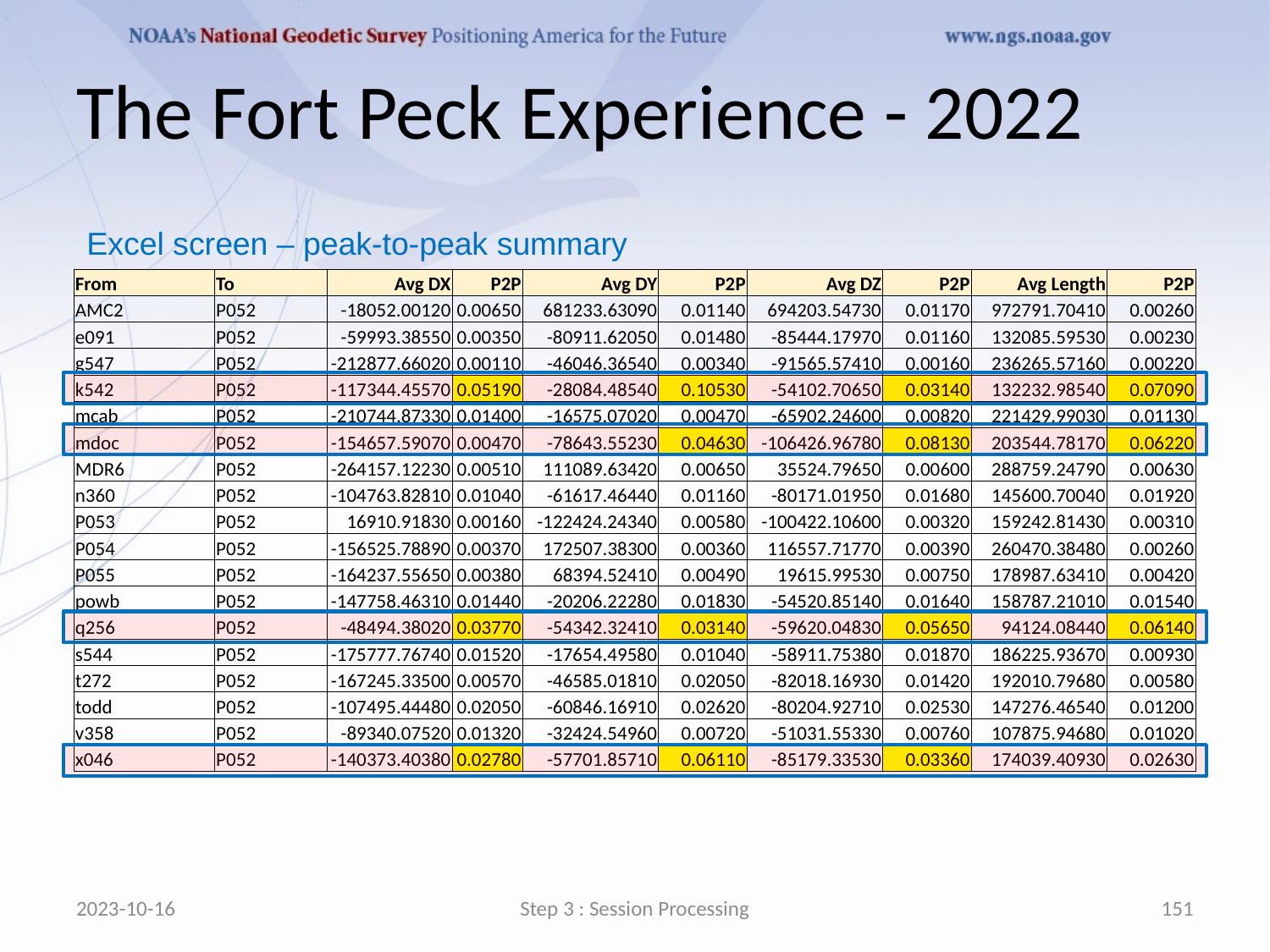

# The Fort Peck Experience - 2022
Excel screen – peak-to-peak summary
| From | To | Avg DX | P2P | Avg DY | P2P | Avg DZ | P2P | Avg Length | P2P |
| --- | --- | --- | --- | --- | --- | --- | --- | --- | --- |
| AMC2 | P052 | -18052.00120 | 0.00650 | 681233.63090 | 0.01140 | 694203.54730 | 0.01170 | 972791.70410 | 0.00260 |
| e091 | P052 | -59993.38550 | 0.00350 | -80911.62050 | 0.01480 | -85444.17970 | 0.01160 | 132085.59530 | 0.00230 |
| g547 | P052 | -212877.66020 | 0.00110 | -46046.36540 | 0.00340 | -91565.57410 | 0.00160 | 236265.57160 | 0.00220 |
| k542 | P052 | -117344.45570 | 0.05190 | -28084.48540 | 0.10530 | -54102.70650 | 0.03140 | 132232.98540 | 0.07090 |
| mcab | P052 | -210744.87330 | 0.01400 | -16575.07020 | 0.00470 | -65902.24600 | 0.00820 | 221429.99030 | 0.01130 |
| mdoc | P052 | -154657.59070 | 0.00470 | -78643.55230 | 0.04630 | -106426.96780 | 0.08130 | 203544.78170 | 0.06220 |
| MDR6 | P052 | -264157.12230 | 0.00510 | 111089.63420 | 0.00650 | 35524.79650 | 0.00600 | 288759.24790 | 0.00630 |
| n360 | P052 | -104763.82810 | 0.01040 | -61617.46440 | 0.01160 | -80171.01950 | 0.01680 | 145600.70040 | 0.01920 |
| P053 | P052 | 16910.91830 | 0.00160 | -122424.24340 | 0.00580 | -100422.10600 | 0.00320 | 159242.81430 | 0.00310 |
| P054 | P052 | -156525.78890 | 0.00370 | 172507.38300 | 0.00360 | 116557.71770 | 0.00390 | 260470.38480 | 0.00260 |
| P055 | P052 | -164237.55650 | 0.00380 | 68394.52410 | 0.00490 | 19615.99530 | 0.00750 | 178987.63410 | 0.00420 |
| powb | P052 | -147758.46310 | 0.01440 | -20206.22280 | 0.01830 | -54520.85140 | 0.01640 | 158787.21010 | 0.01540 |
| q256 | P052 | -48494.38020 | 0.03770 | -54342.32410 | 0.03140 | -59620.04830 | 0.05650 | 94124.08440 | 0.06140 |
| s544 | P052 | -175777.76740 | 0.01520 | -17654.49580 | 0.01040 | -58911.75380 | 0.01870 | 186225.93670 | 0.00930 |
| t272 | P052 | -167245.33500 | 0.00570 | -46585.01810 | 0.02050 | -82018.16930 | 0.01420 | 192010.79680 | 0.00580 |
| todd | P052 | -107495.44480 | 0.02050 | -60846.16910 | 0.02620 | -80204.92710 | 0.02530 | 147276.46540 | 0.01200 |
| v358 | P052 | -89340.07520 | 0.01320 | -32424.54960 | 0.00720 | -51031.55330 | 0.00760 | 107875.94680 | 0.01020 |
| x046 | P052 | -140373.40380 | 0.02780 | -57701.85710 | 0.06110 | -85179.33530 | 0.03360 | 174039.40930 | 0.02630 |

2023-10-16
Step 3 : Session Processing
151